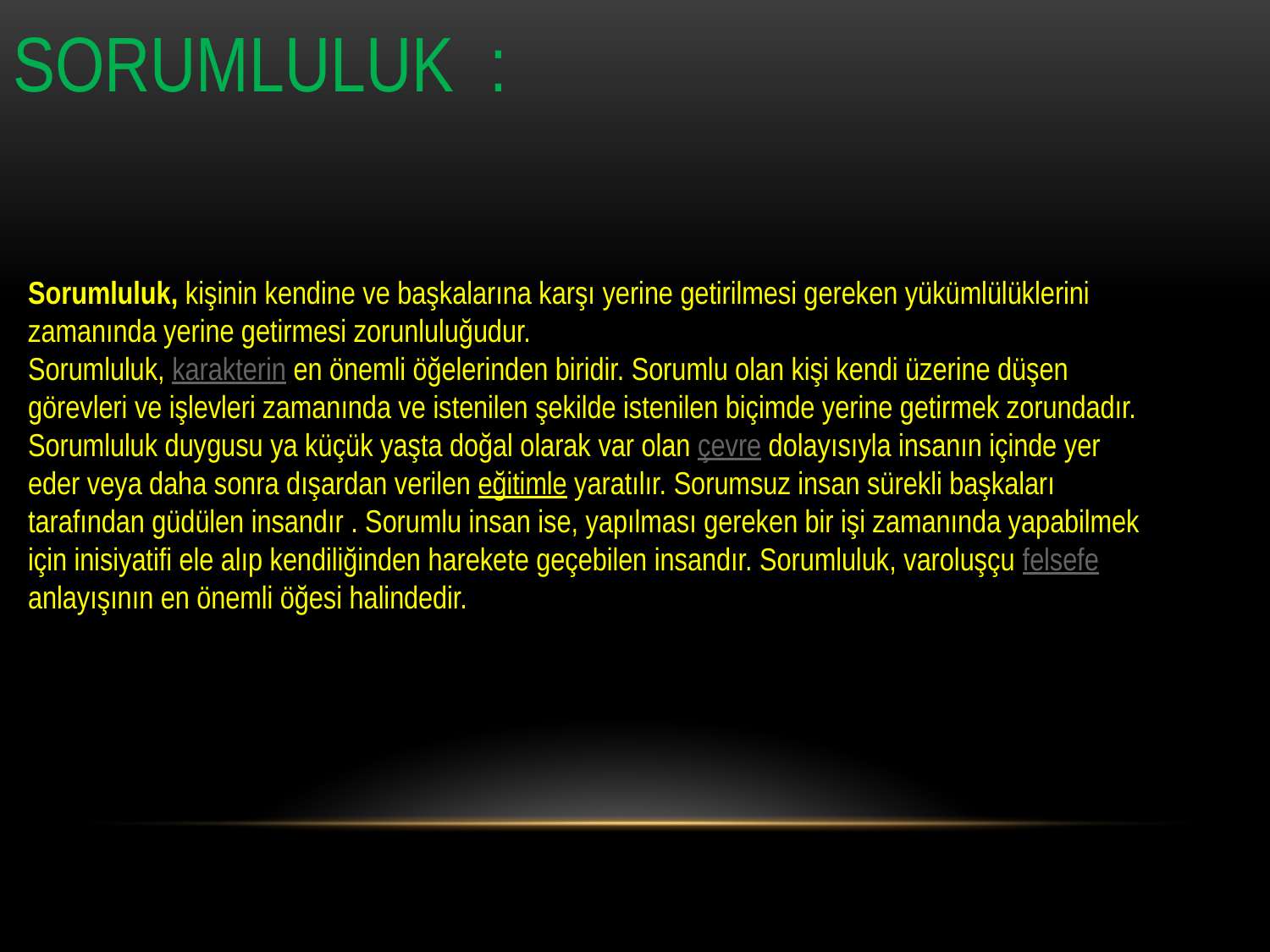

SORUMLULUK  :
Sorumluluk, kişinin kendine ve başkalarına karşı yerine getirilmesi gereken yükümlülüklerini zamanında yerine getirmesi zorunluluğudur.
Sorumluluk, karakterin en önemli öğelerinden biridir. Sorumlu olan kişi kendi üzerine düşen görevleri ve işlevleri zamanında ve istenilen şekilde istenilen biçimde yerine getirmek zorundadır. Sorumluluk duygusu ya küçük yaşta doğal olarak var olan çevre dolayısıyla insanın içinde yer eder veya daha sonra dışardan verilen eğitimle yaratılır. Sorumsuz insan sürekli başkaları tarafından güdülen insandır . Sorumlu insan ise, yapılması gereken bir işi zamanında yapabilmek için inisiyatifi ele alıp kendiliğinden harekete geçebilen insandır. Sorumluluk, varoluşçu felsefe anlayışının en önemli öğesi halindedir.